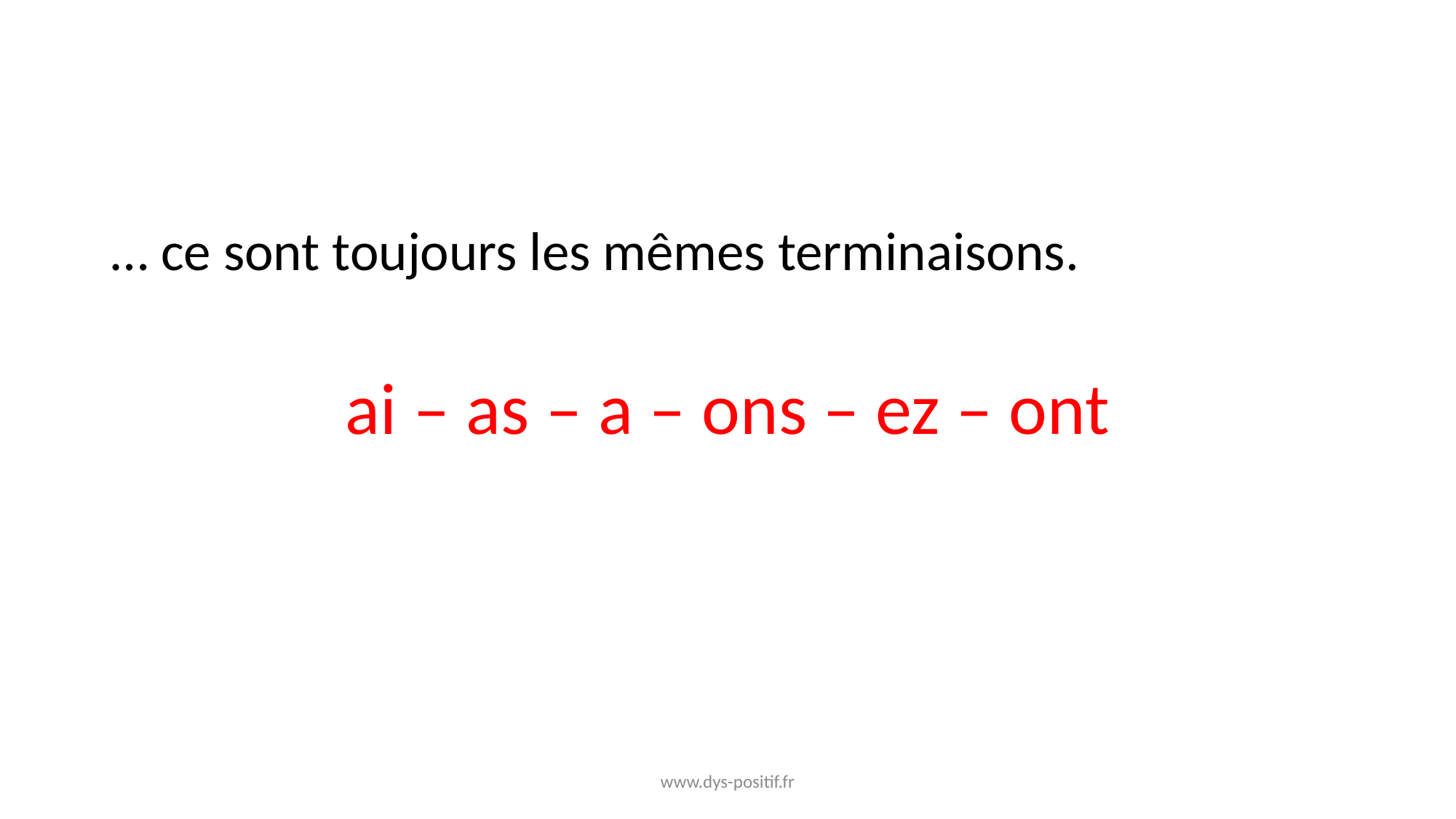

#
… ce sont toujours les mêmes terminaisons.

ai – as – a – ons – ez – ont

www.dys-positif.fr